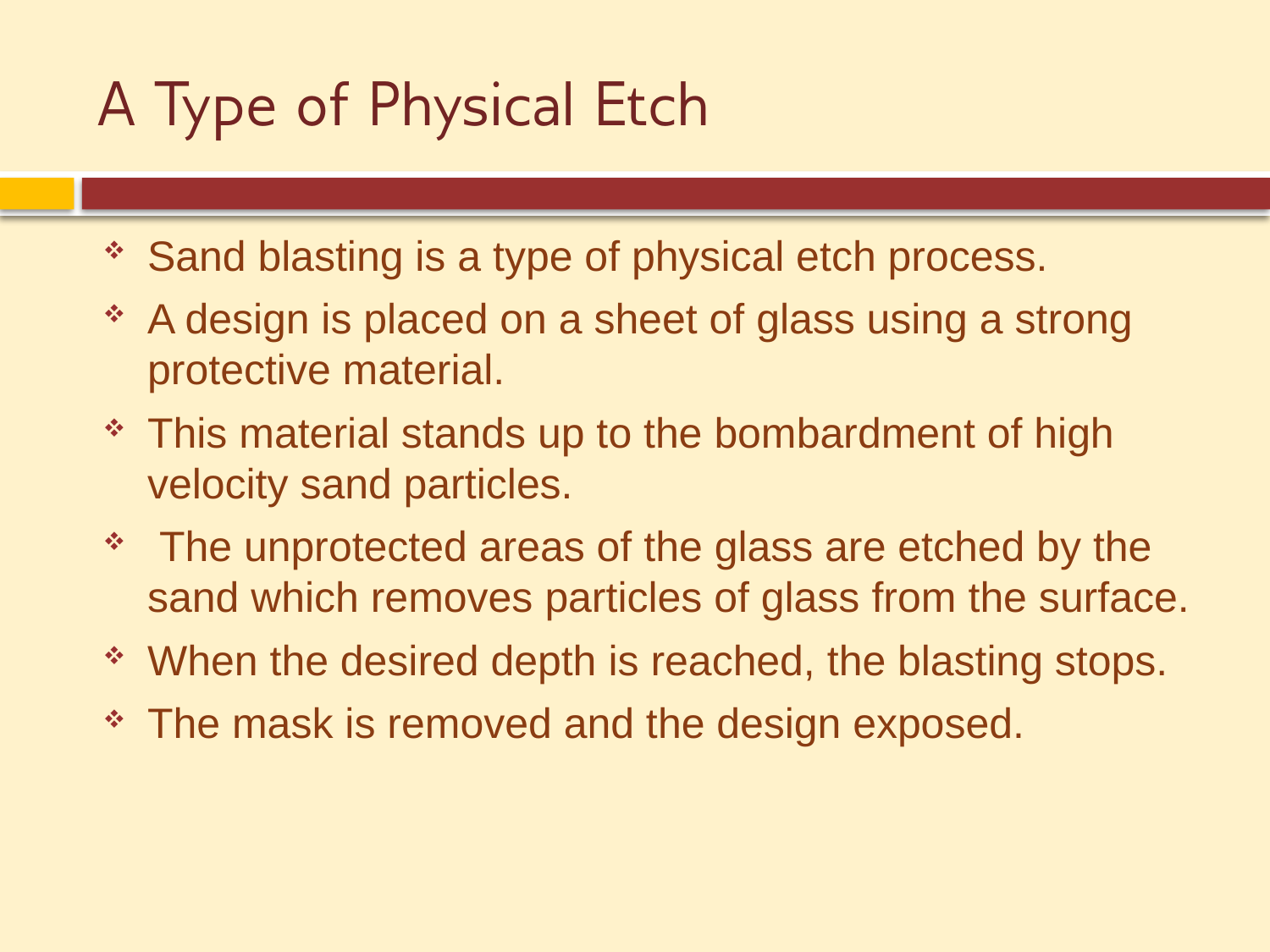

# A Type of Physical Etch
Sand blasting is a type of physical etch process.
A design is placed on a sheet of glass using a strong protective material.
This material stands up to the bombardment of high velocity sand particles.
 The unprotected areas of the glass are etched by the sand which removes particles of glass from the surface.
When the desired depth is reached, the blasting stops.
The mask is removed and the design exposed.